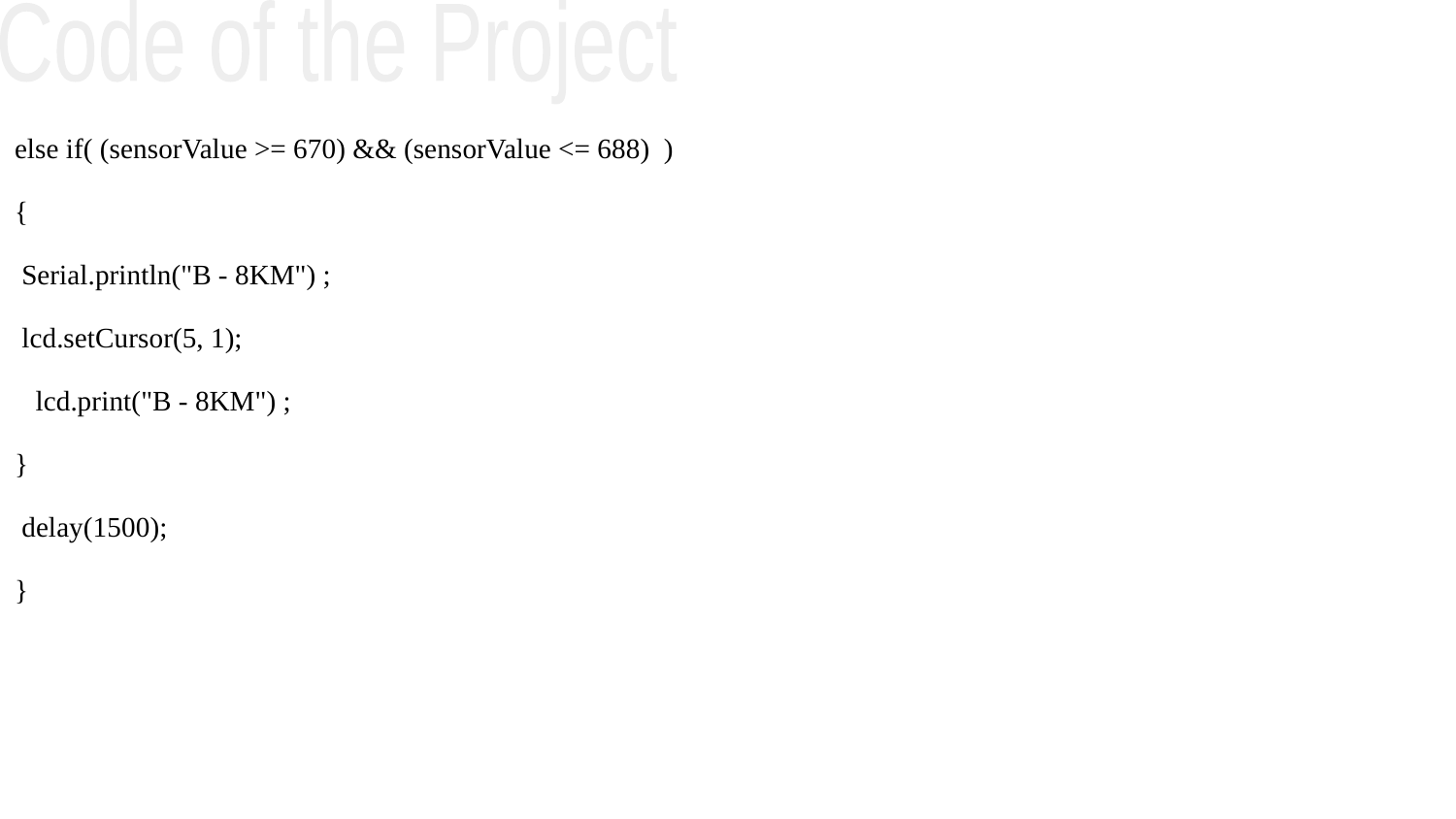

Code of the Project
else if( (sensorValue >= 670) && (sensorValue <= 688)  )
{
 Serial.println("B - 8KM") ;
 lcd.setCursor(5, 1);
   lcd.print("B - 8KM") ;
}
 delay(1500);
}